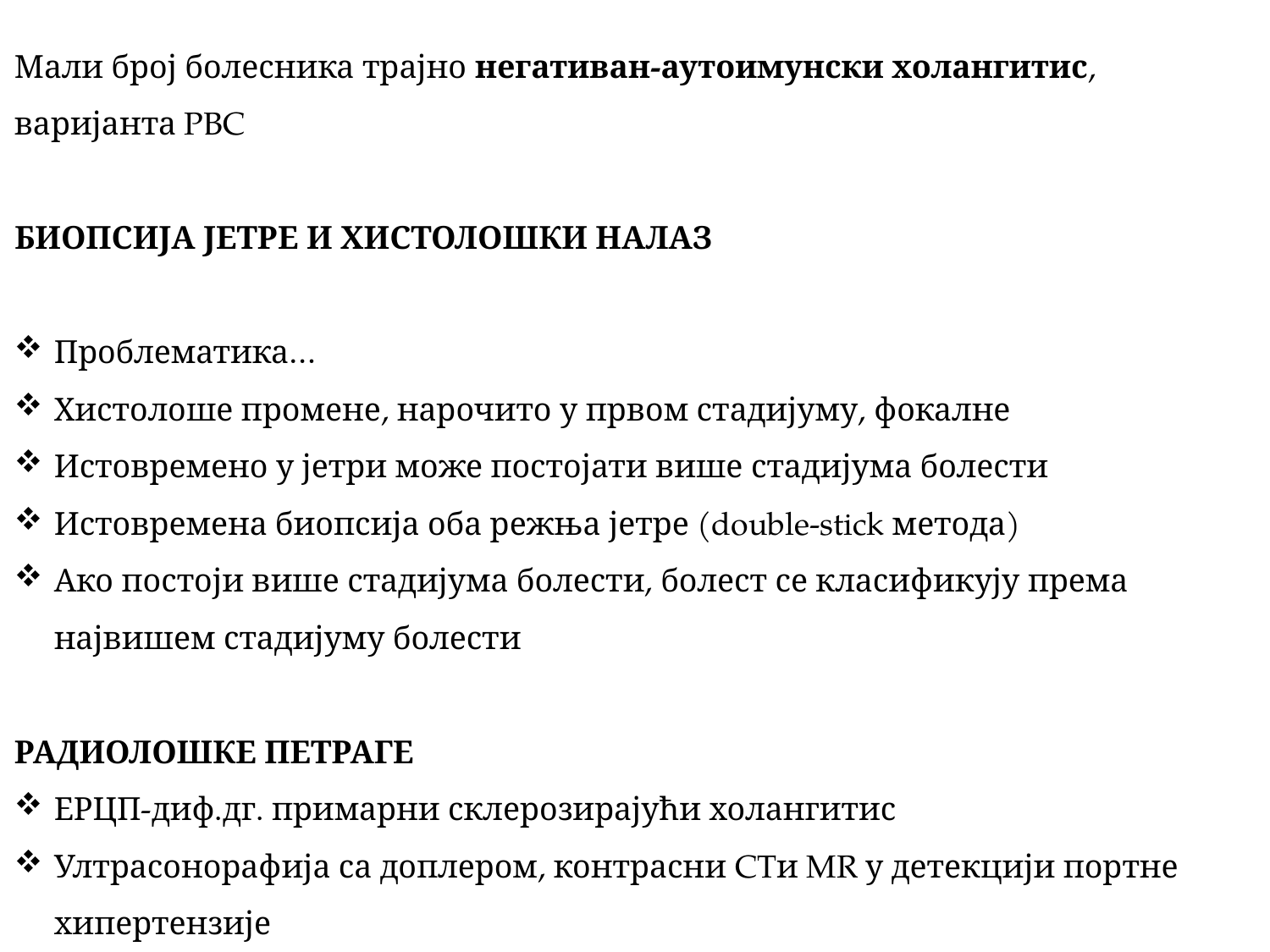

Мали број болесника трајно негативан-аутоимунски холангитис, варијанта PBC

БИОПСИЈА ЈЕТРЕ И ХИСТОЛОШКИ НАЛАЗ

Проблематика…
Хистолоше промене, нарочито у првом стадијуму, фокалне
Истовремено у јетри може постојати више стадијума болести
Истовремена биопсија оба режња јетре (double-stick метода)
Ако постоји више стадијума болести, болест се класификују према највишем стадијуму болести

РАДИОЛОШКЕ ПЕТРАГЕ
ЕРЦП-диф.дг. примарни склерозирајући холангитис
Ултрасонорафија са доплером, контрасни CTи MR у детекцији портне хипертензије